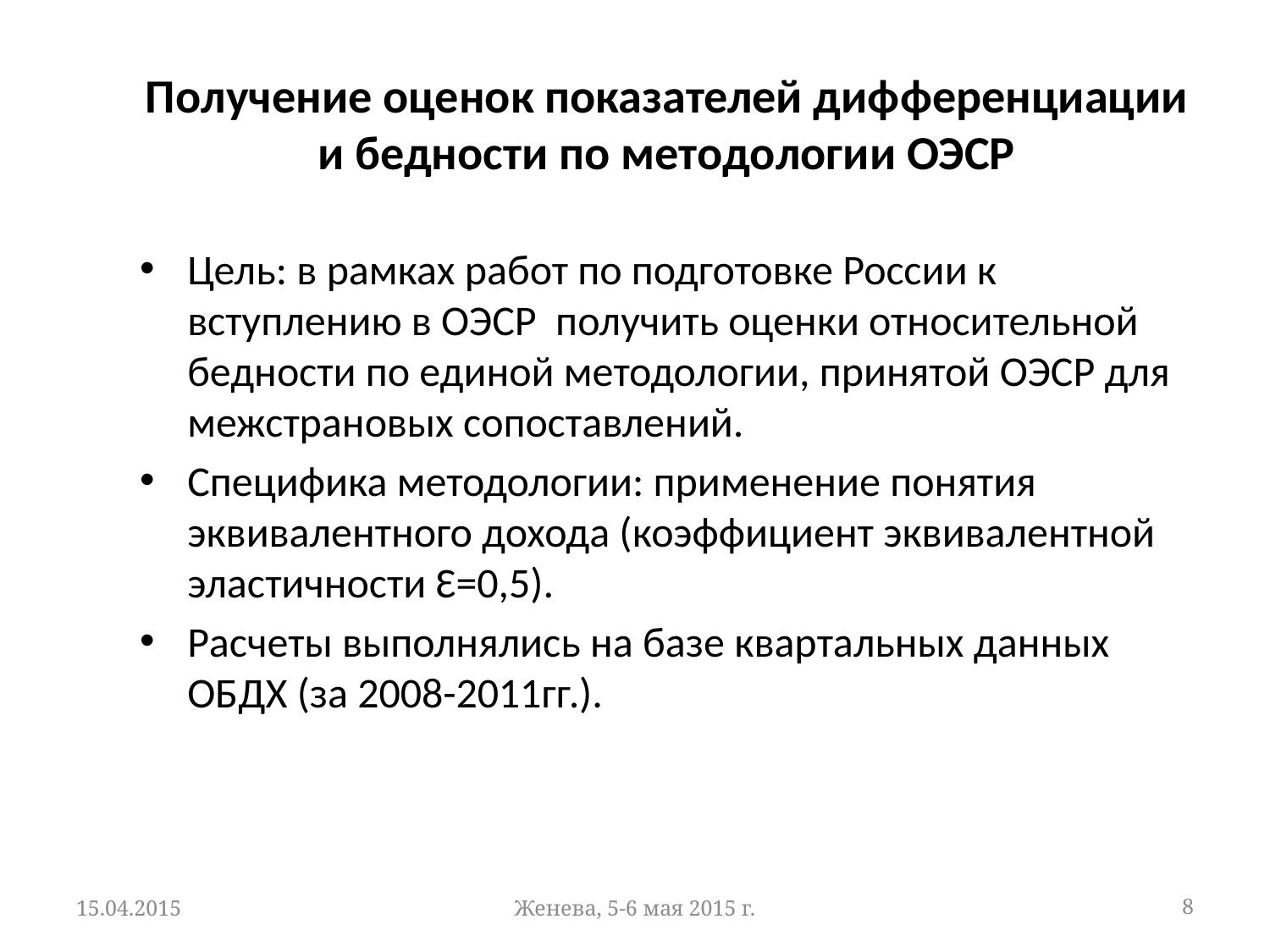

# Получение оценок показателей дифференциации и бедности по методологии ОЭСР
Цель: в рамках работ по подготовке России к вступлению в ОЭСР  получить оценки относительной бедности по единой методологии, принятой ОЭСР для межстрановых сопоставлений.
Специфика методологии: применение понятия эквивалентного дохода (коэффициент эквивалентной эластичности Ɛ=0,5).
Расчеты выполнялись на базе квартальных данных ОБДХ (за 2008-2011гг.).
15.04.2015
Женева, 5-6 мая 2015 г.
8